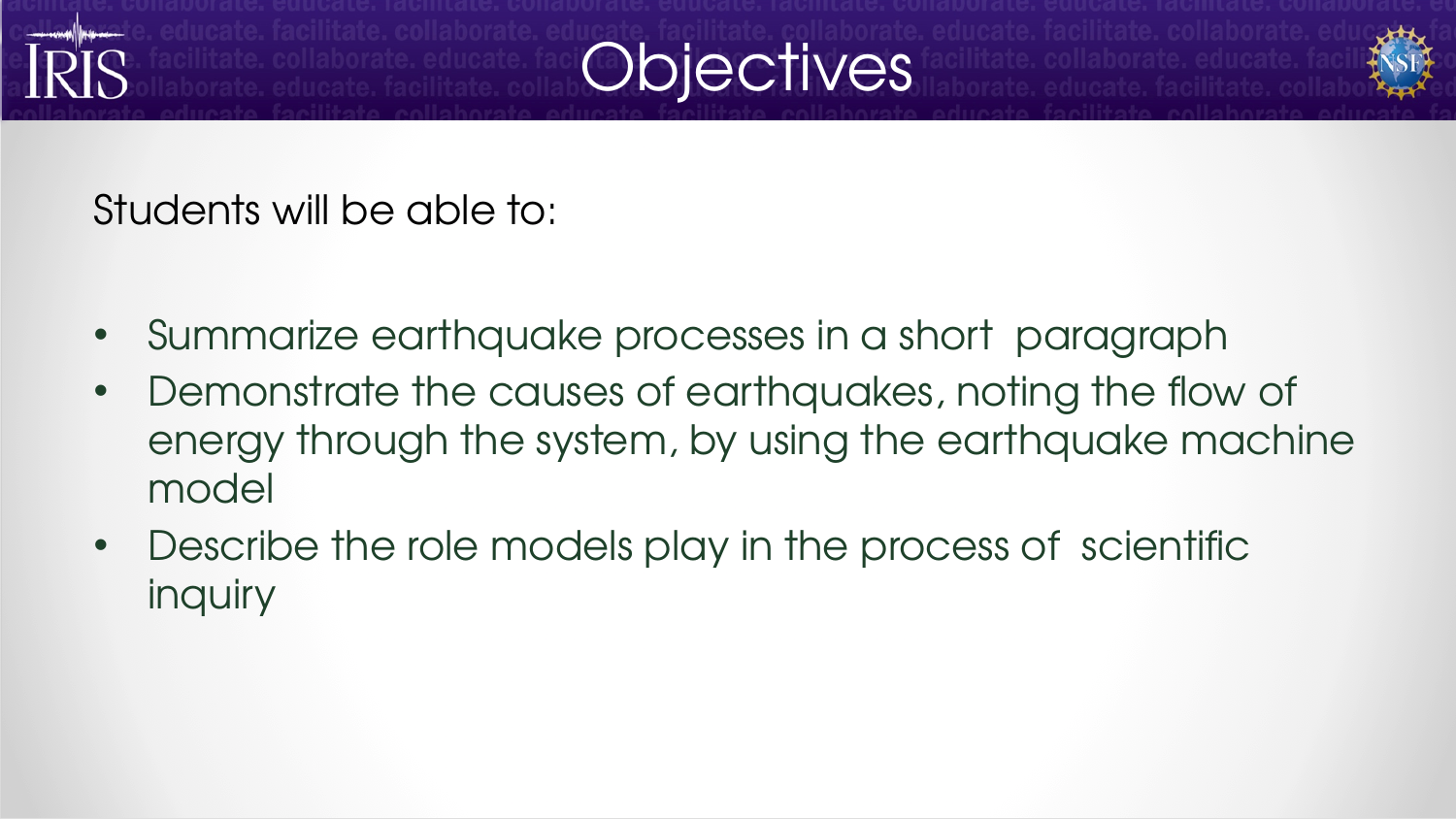

# Objectives
Students will be able to:
Summarize earthquake processes in a short  paragraph
Demonstrate the causes of earthquakes, noting the flow of energy through the system, by using the earthquake machine model
Describe the role models play in the process of  scientific inquiry